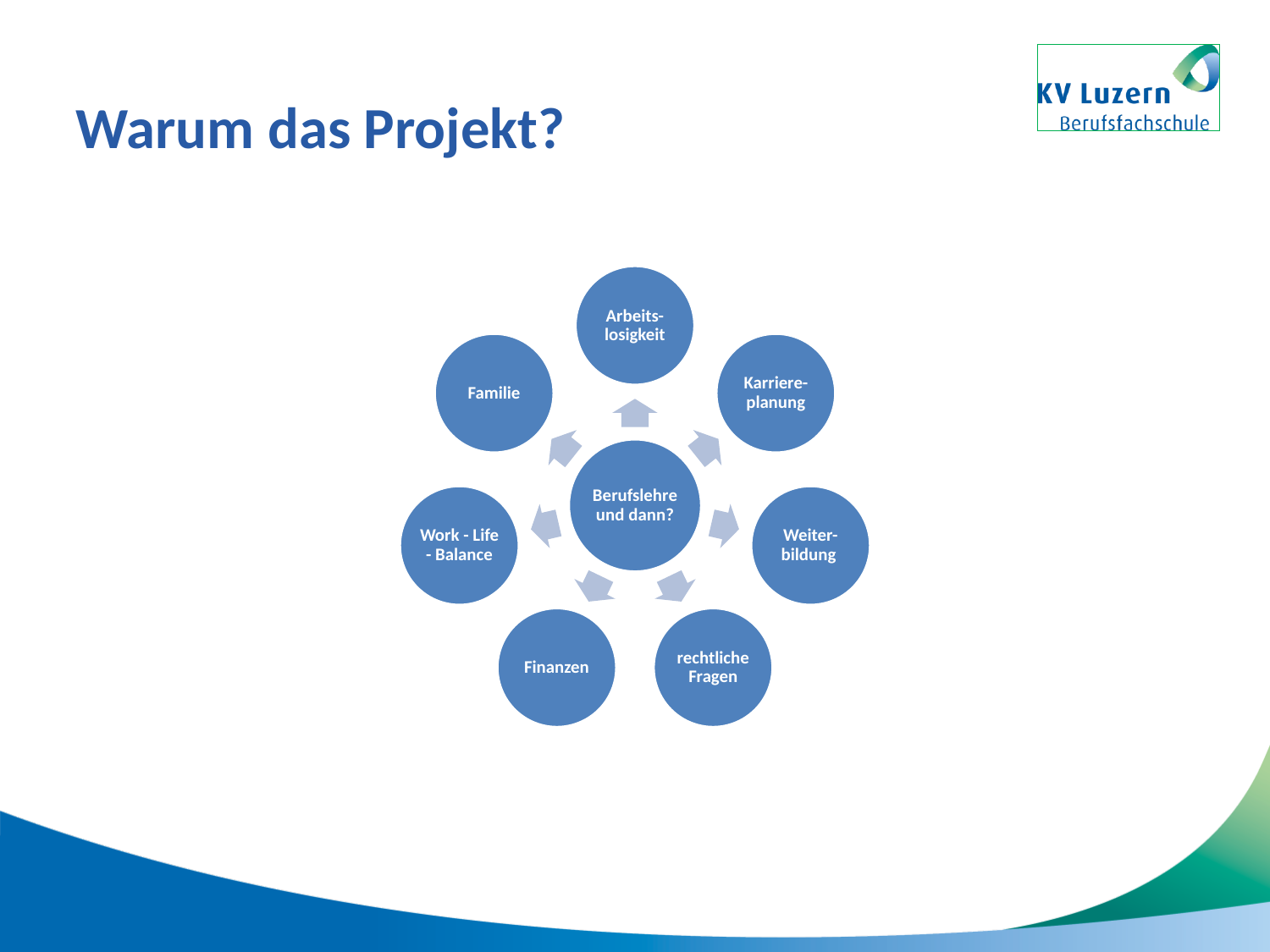

# Warum das Projekt?
Berufslehre und dann?

Arbeits-losigkeit

Karriere-planung

Weiter-bildung

rechtliche Fragen

Finanzen

Work - Life - Balance

Familie